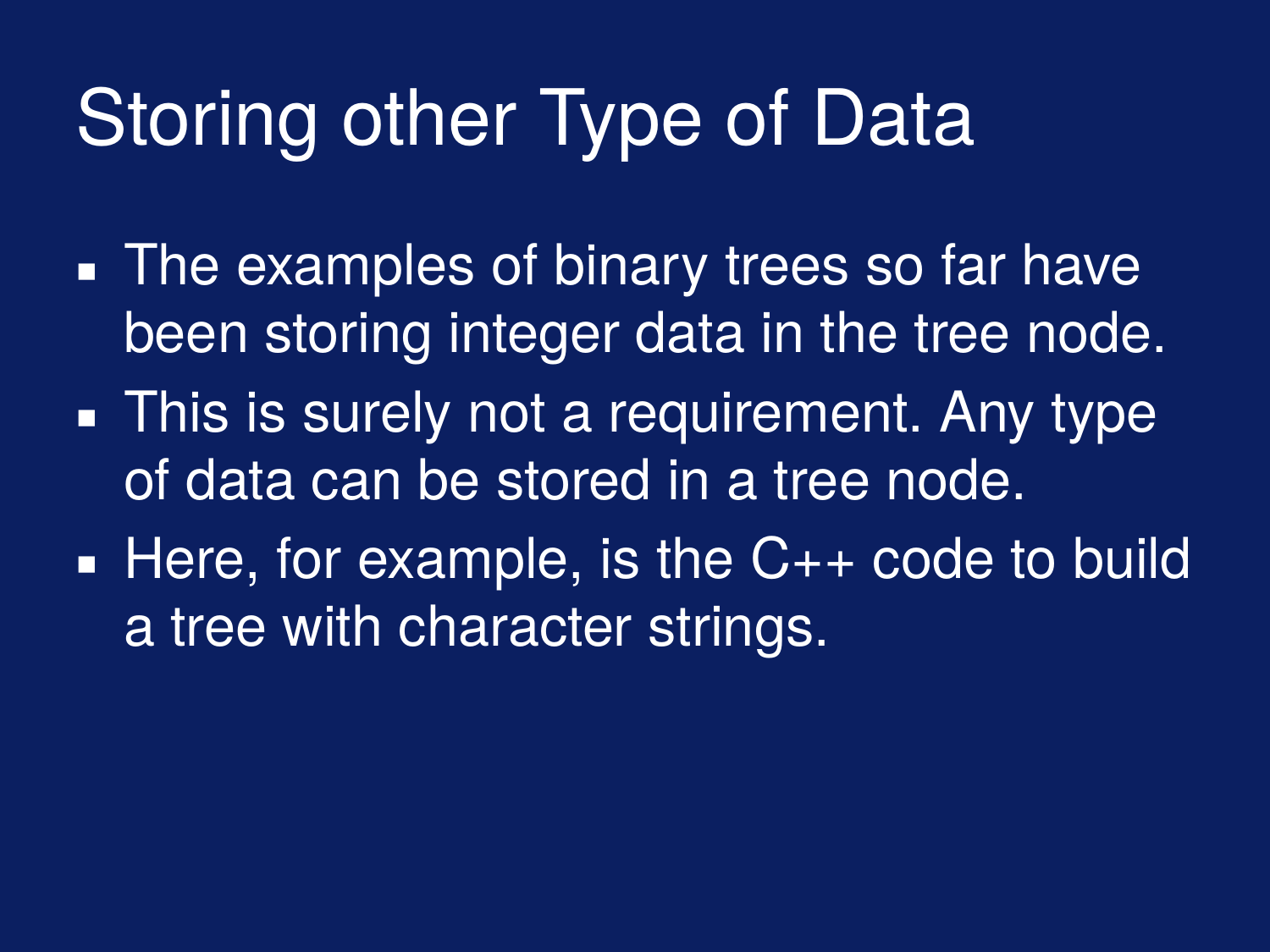

# Storing other Type of Data
The examples of binary trees so far have been storing integer data in the tree node.
This is surely not a requirement. Any type of data can be stored in a tree node.
Here, for example, is the C++ code to build a tree with character strings.